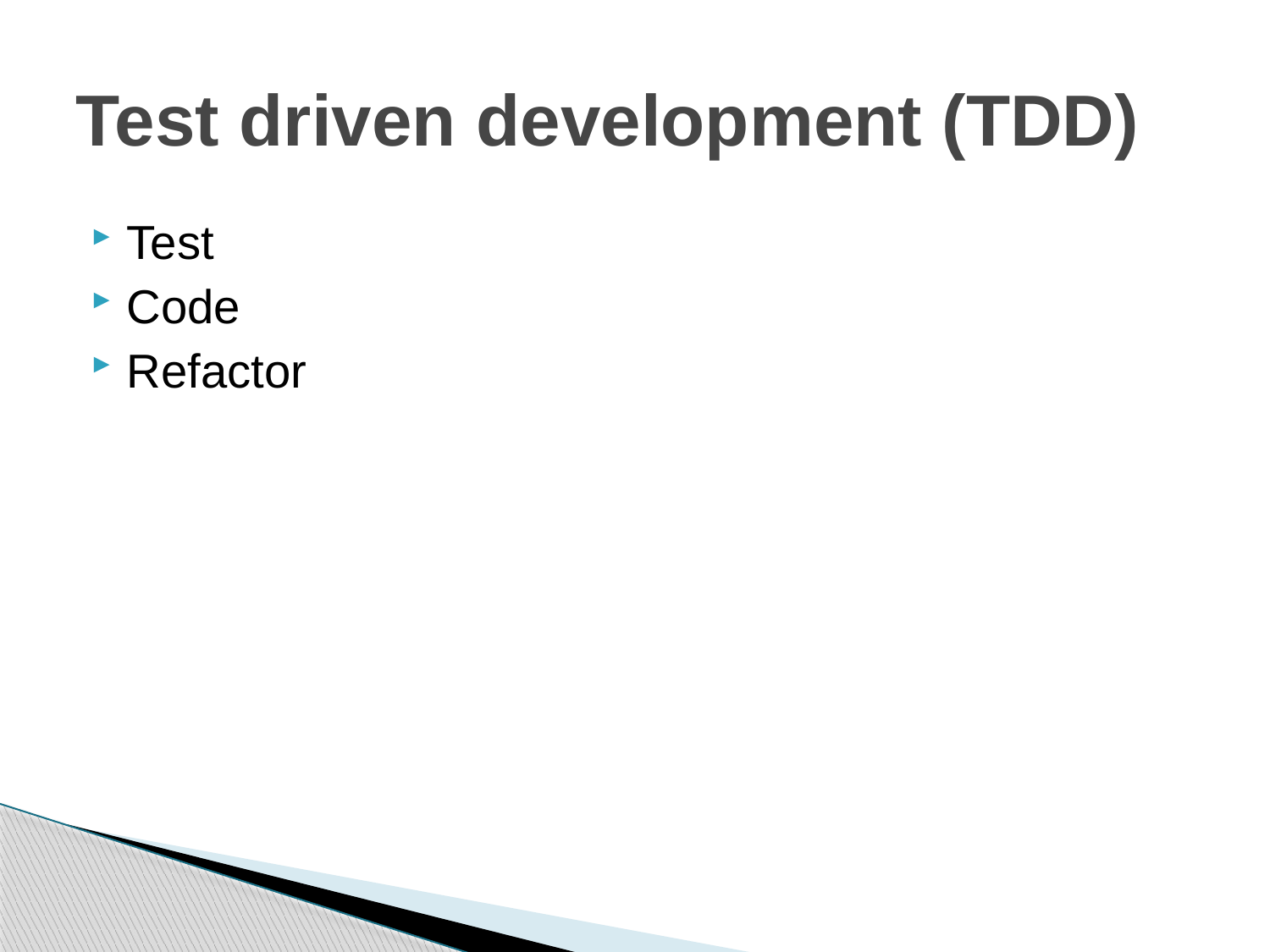

# Test driven development (TDD)
Test
Code
Refactor